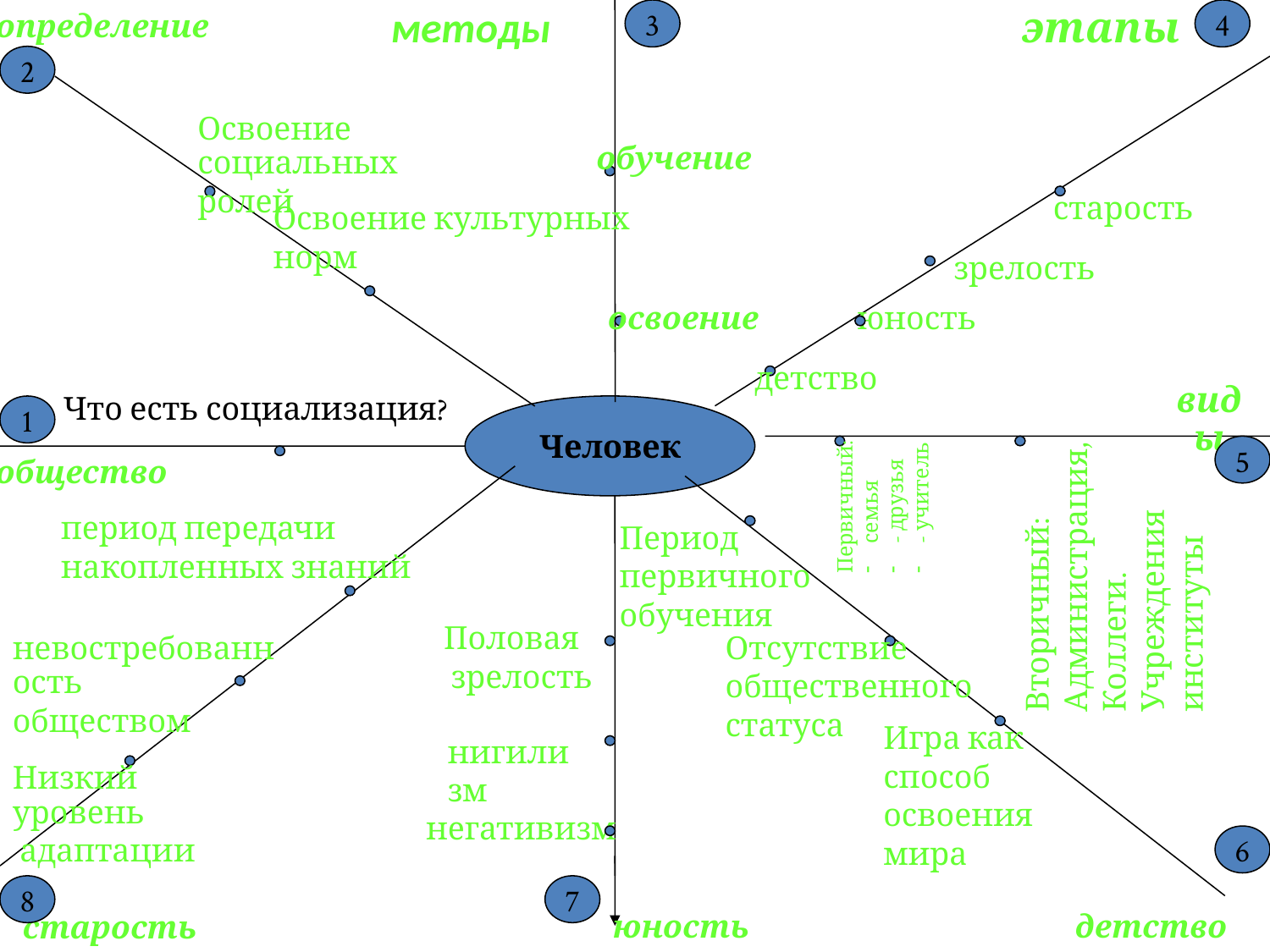

определение
методы

3
этапы
4
2

Освоение социальных
ролей
обучение

старость
Освоение культурных
норм
зрелость

освоение
юность

детство

виды
Что есть социализация?
1
Человек

5

общество

Первичный:
семья
- друзья
- учитель

Вторичный:
Администрация,
Коллеги.
Учреждения
институты

период передачи
накопленных знаний
Период
первичного
обучения

Половая
 зрелость
невостребованность
обществом
Отсутствие
общественного
статуса

Игра как
способ
освоения
мира

нигилизм

Низкий уровень
 адаптации

негативизм

6

8
7
старость
юность
детство